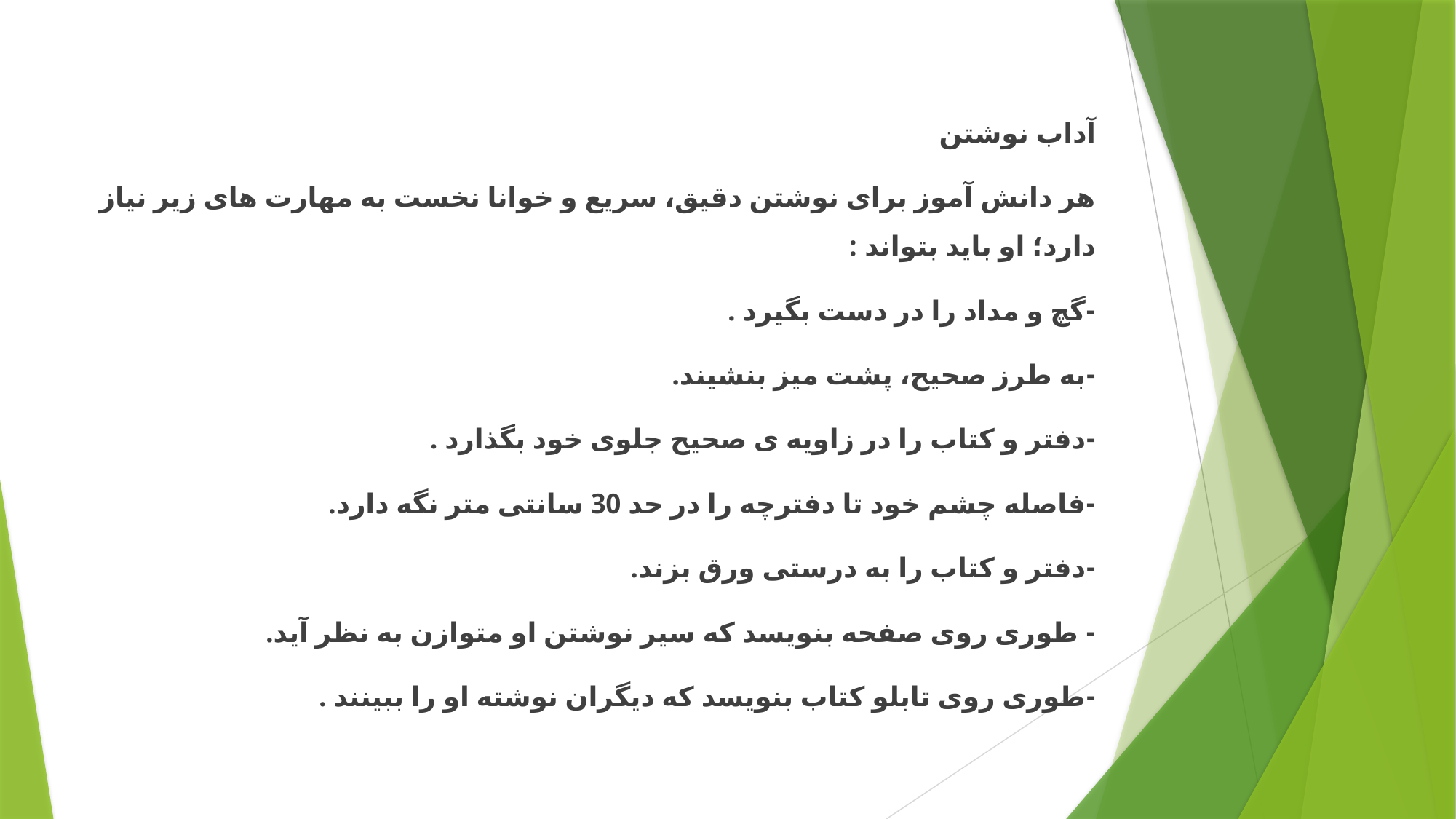

آداب نوشتن
هر دانش آموز برای نوشتن دقیق، سریع و خوانا نخست به مهارت های زیر نیاز دارد؛ او باید بتواند :
-گچ و مداد را در دست بگیرد .
-به طرز صحیح، پشت میز بنشیند.
-دفتر و کتاب را در زاویه ی صحیح جلوی خود بگذارد .
-فاصله چشم خود تا دفترچه را در حد 30 سانتی متر نگه دارد.
-دفتر و کتاب را به درستی ورق بزند.
- طوری روی صفحه بنویسد که سیر نوشتن او متوازن به نظر آید.
-طوری روی تابلو کتاب بنویسد که دیگران نوشته او را ببینند .